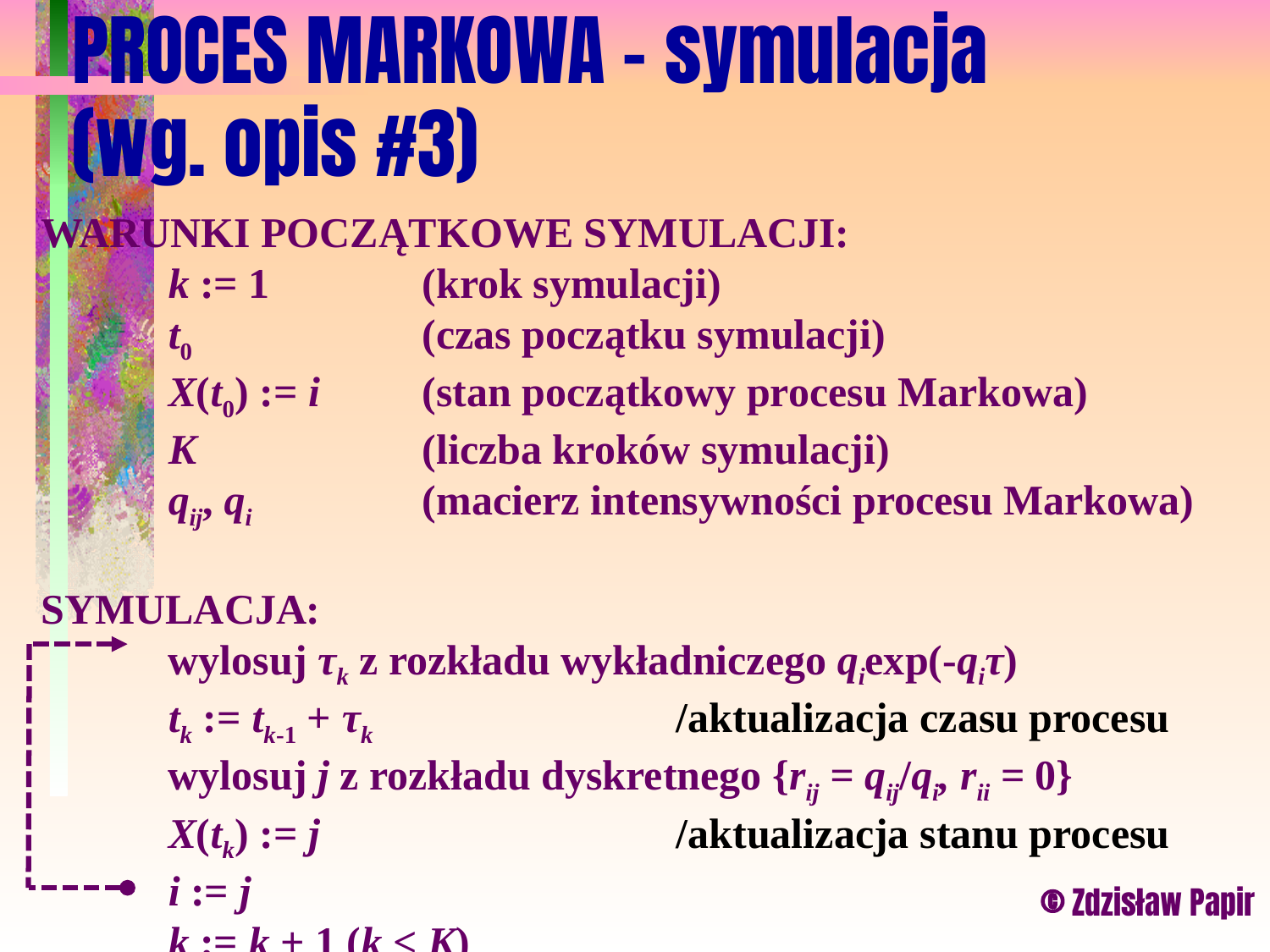

PROCES MARKOWA – symulacja
(wg. opis #3)
WARUNKI POCZĄTKOWE SYMULACJI:
	k := 1		(krok symulacji)
	t0		(czas początku symulacji)
	X(t0) := i	(stan początkowy procesu Markowa)
	K		(liczba kroków symulacji)
	qij, qi		(macierz intensywności procesu Markowa)

SYMULACJA:
	wylosuj τk z rozkładu wykładniczego qiexp(-qiτ)
	tk := tk-1 + τk			/aktualizacja czasu procesu
	wylosuj j z rozkładu dyskretnego {rij = qij/qi, rii = 0}
	X(tk) := j			/aktualizacja stanu procesu
	i := j
	k := k + 1 (k < K)
© Zdzisław Papir